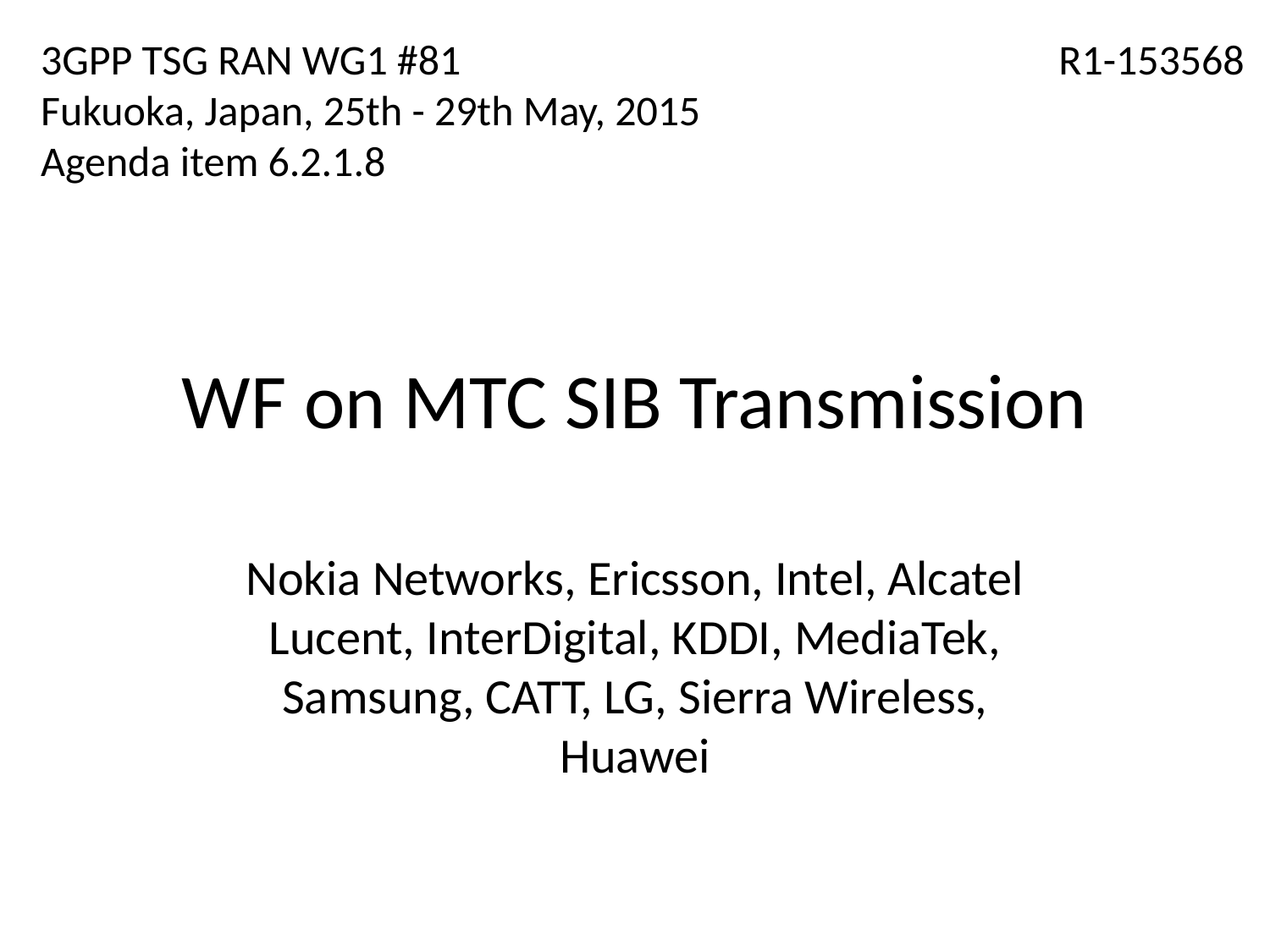

3GPP TSG RAN WG1 #81
Fukuoka, Japan, 25th - 29th May, 2015
Agenda item 6.2.1.8
R1-153568
# WF on MTC SIB Transmission
Nokia Networks, Ericsson, Intel, Alcatel Lucent, InterDigital, KDDI, MediaTek, Samsung, CATT, LG, Sierra Wireless, Huawei